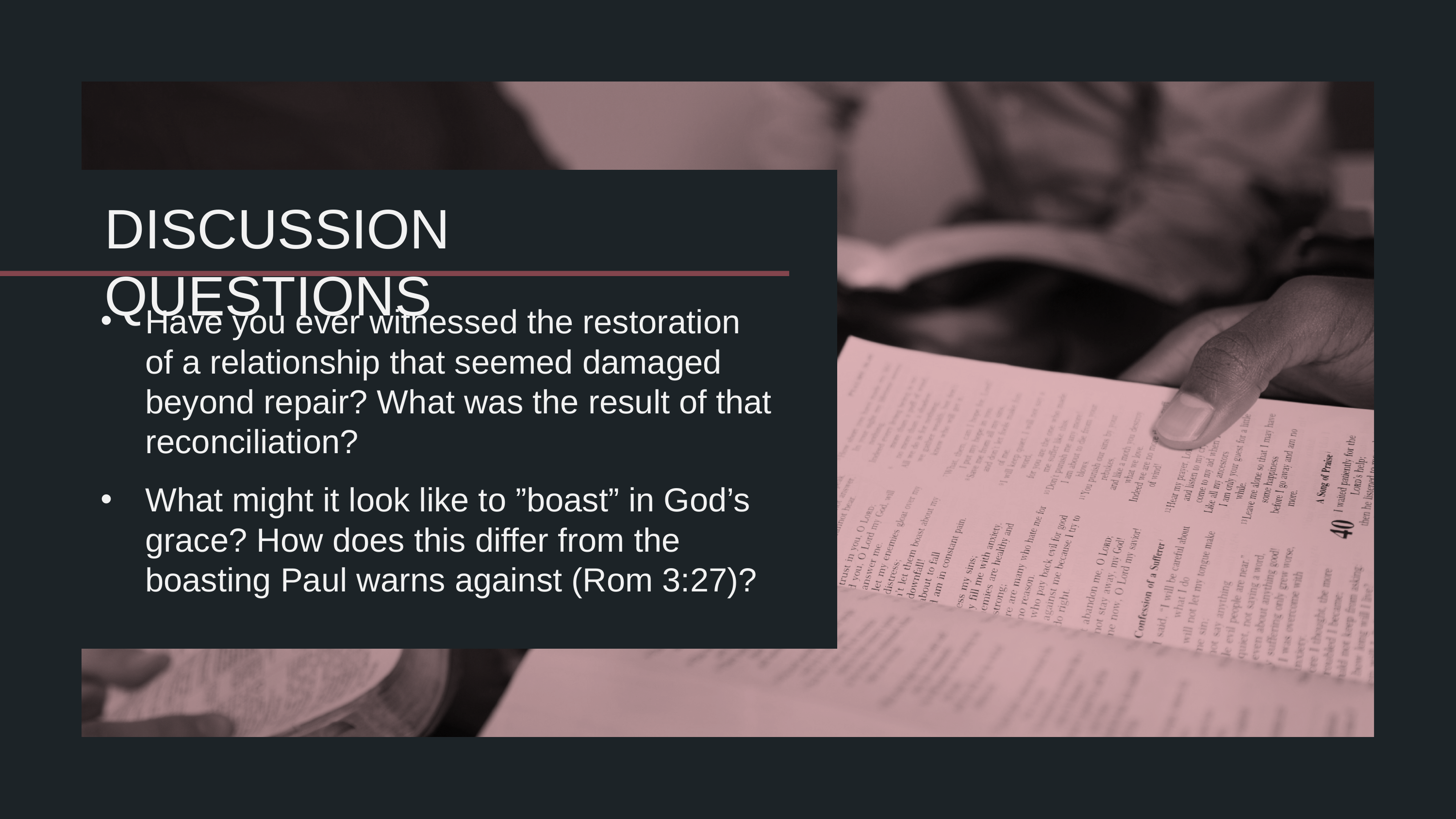

Have you ever witnessed the restoration of a relationship that seemed damaged beyond repair? What was the result of that reconciliation?
What might it look like to ”boast” in God’s grace? How does this differ from the boasting Paul warns against (Rom 3:27)?